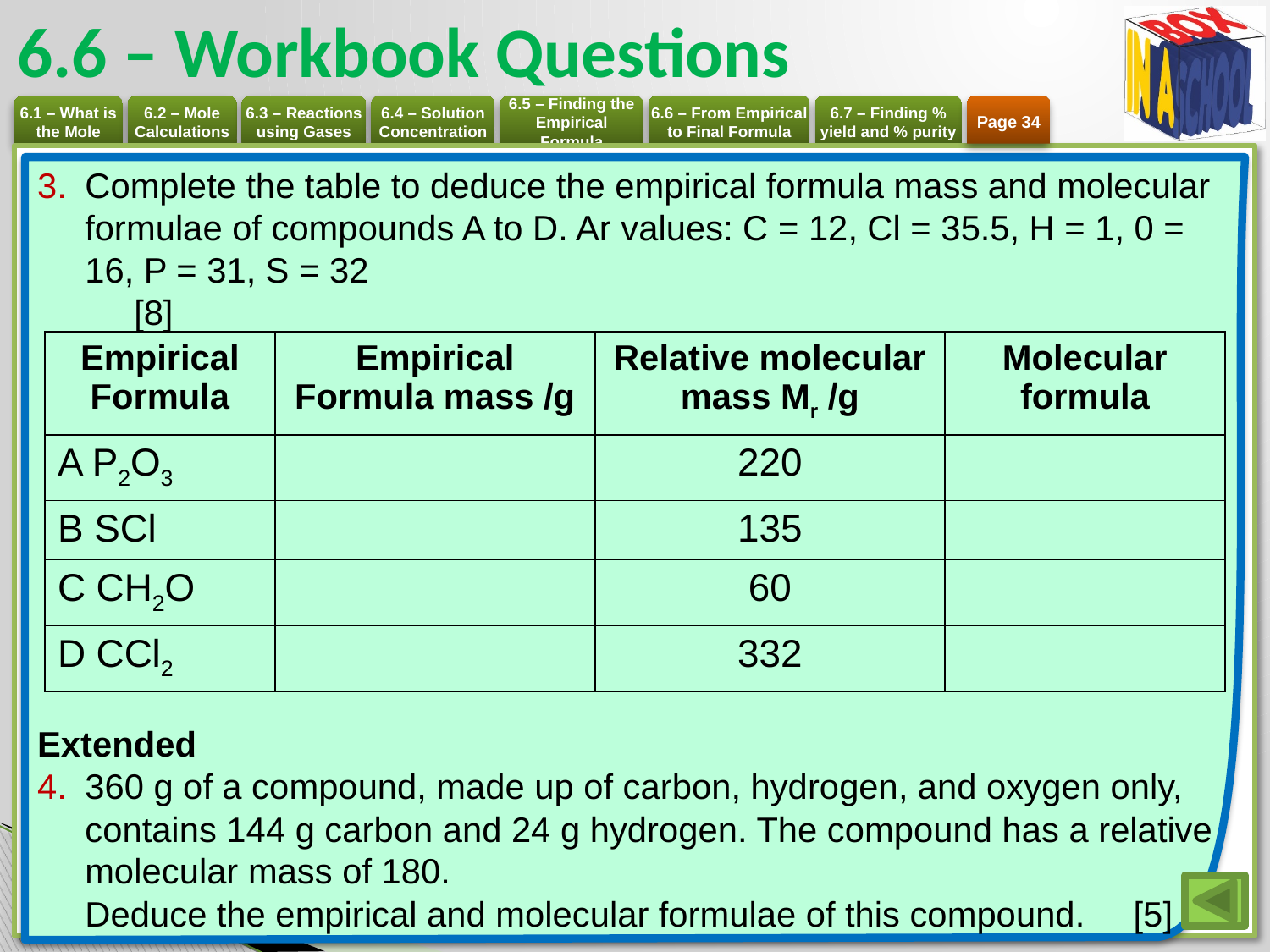

# 6.6 – Workbook Questions
Page 34
Complete the table to deduce the empirical formula mass and molecular formulae of compounds A to D. Ar values: C = 12, Cl = 35.5, H = 1, 0 = 16, P = 31, S = 32		[8]
Extended
360 g of a compound, made up of carbon, hydrogen, and oxygen only, contains 144 g carbon and 24 g hydrogen. The compound has a relative molecular mass of 180.
Deduce the empirical and molecular formulae of this compound.     [5]
| Empirical Formula | Empirical Formula mass /g | Relative molecular mass Mr /g | Molecular formula |
| --- | --- | --- | --- |
| A P2O3 |  | 220 |  |
| B SCl |  | 135 |  |
| C CH2O |  | 60 |  |
| D CCl2 |  | 332 |  |